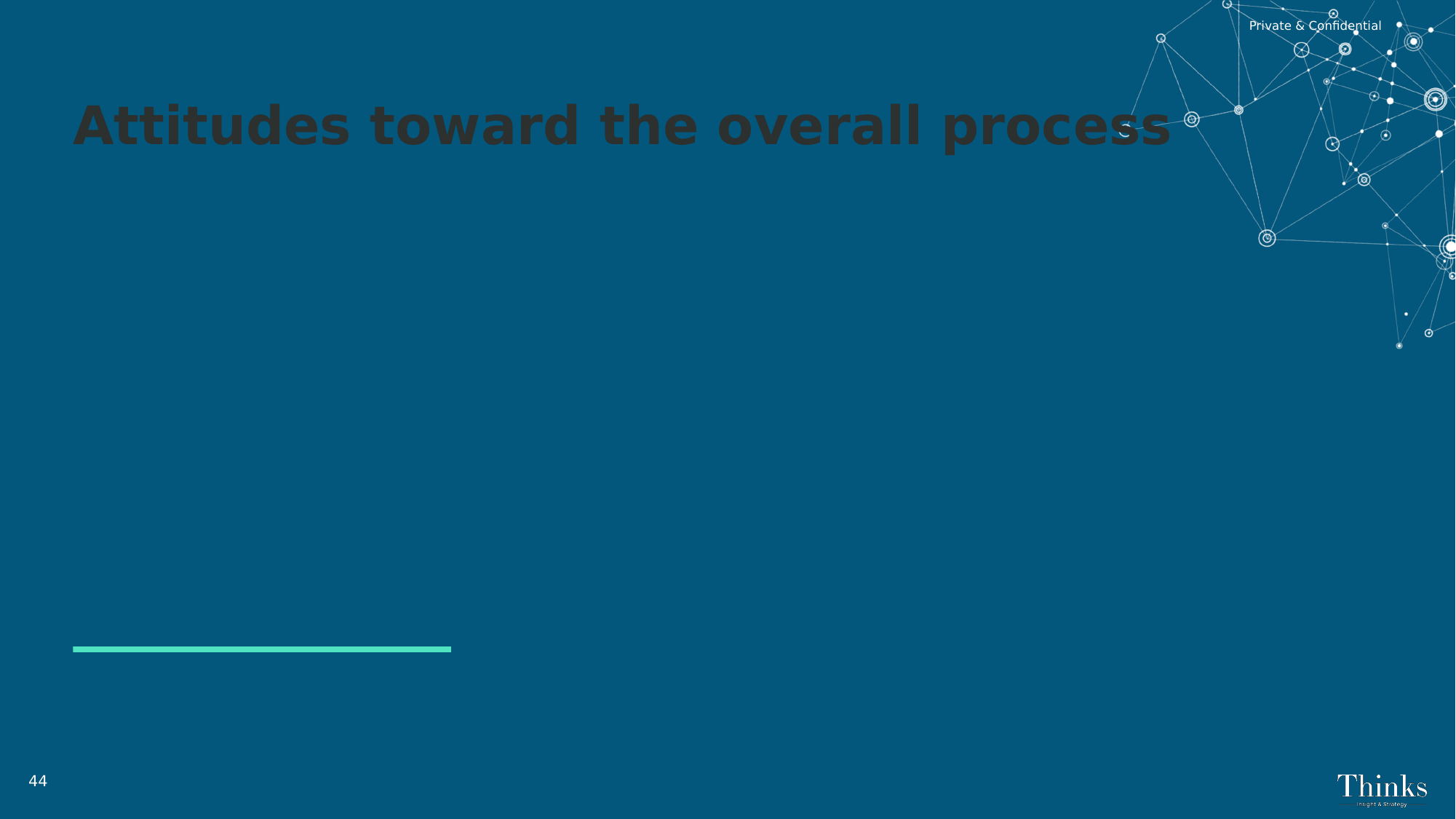

Private & Confidential
# Attitudes toward the overall process
Section Subtitle
44